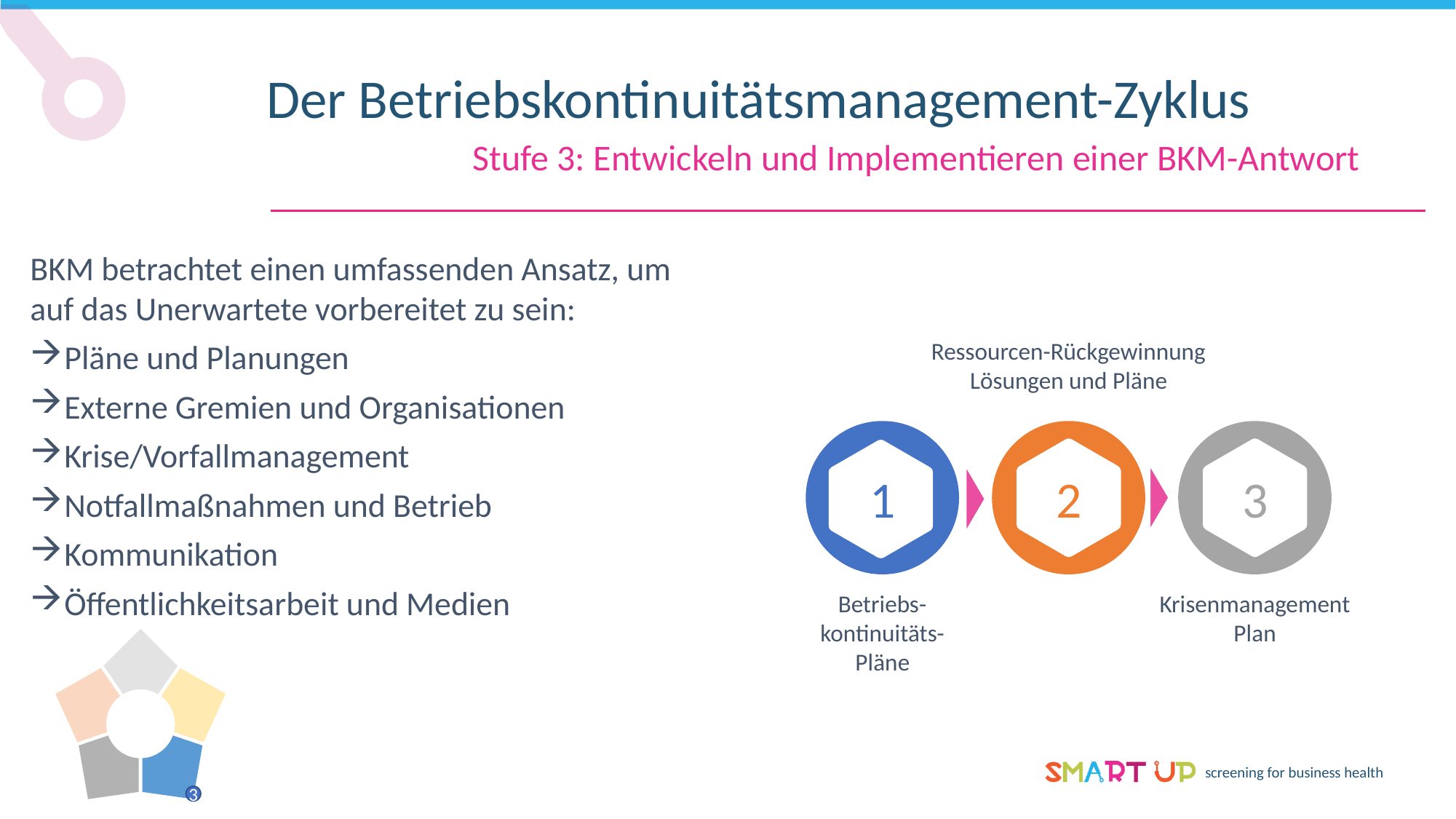

Der Betriebskontinuitätsmanagement-Zyklus
Stufe 3: Entwickeln und Implementieren einer BKM-Antwort
BKM betrachtet einen umfassenden Ansatz, um auf das Unerwartete vorbereitet zu sein:
Pläne und Planungen
Externe Gremien und Organisationen
Krise/Vorfallmanagement
Notfallmaßnahmen und Betrieb
Kommunikation
Öffentlichkeitsarbeit und Medien

Ressourcen-Rückgewinnung
Lösungen und Pläne

1
2
3

Betriebs-
kontinuitäts-
Pläne
Krisenmanagement
Plan

3